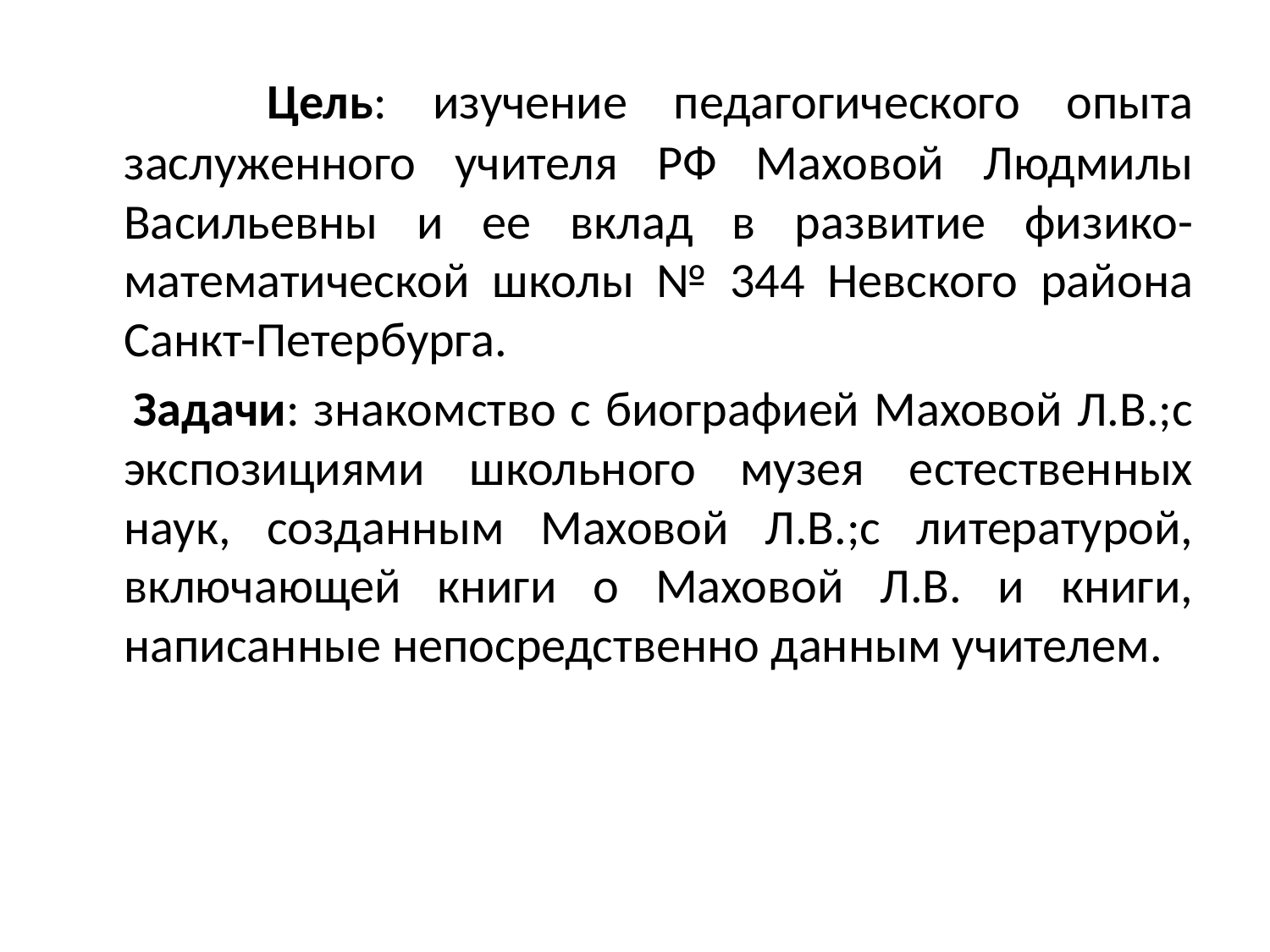

Цель: изучение педагогического опыта заслуженного учителя РФ Маховой Людмилы Васильевны и ее вклад в развитие физико-математической школы № 344 Невского района Санкт-Петербурга.
    Задачи: знакомство с биографией Маховой Л.В.;с экспозициями школьного музея естественных наук, созданным Маховой Л.В.;с литературой, включающей книги о Маховой Л.В. и книги, написанные непосредственно данным учителем.